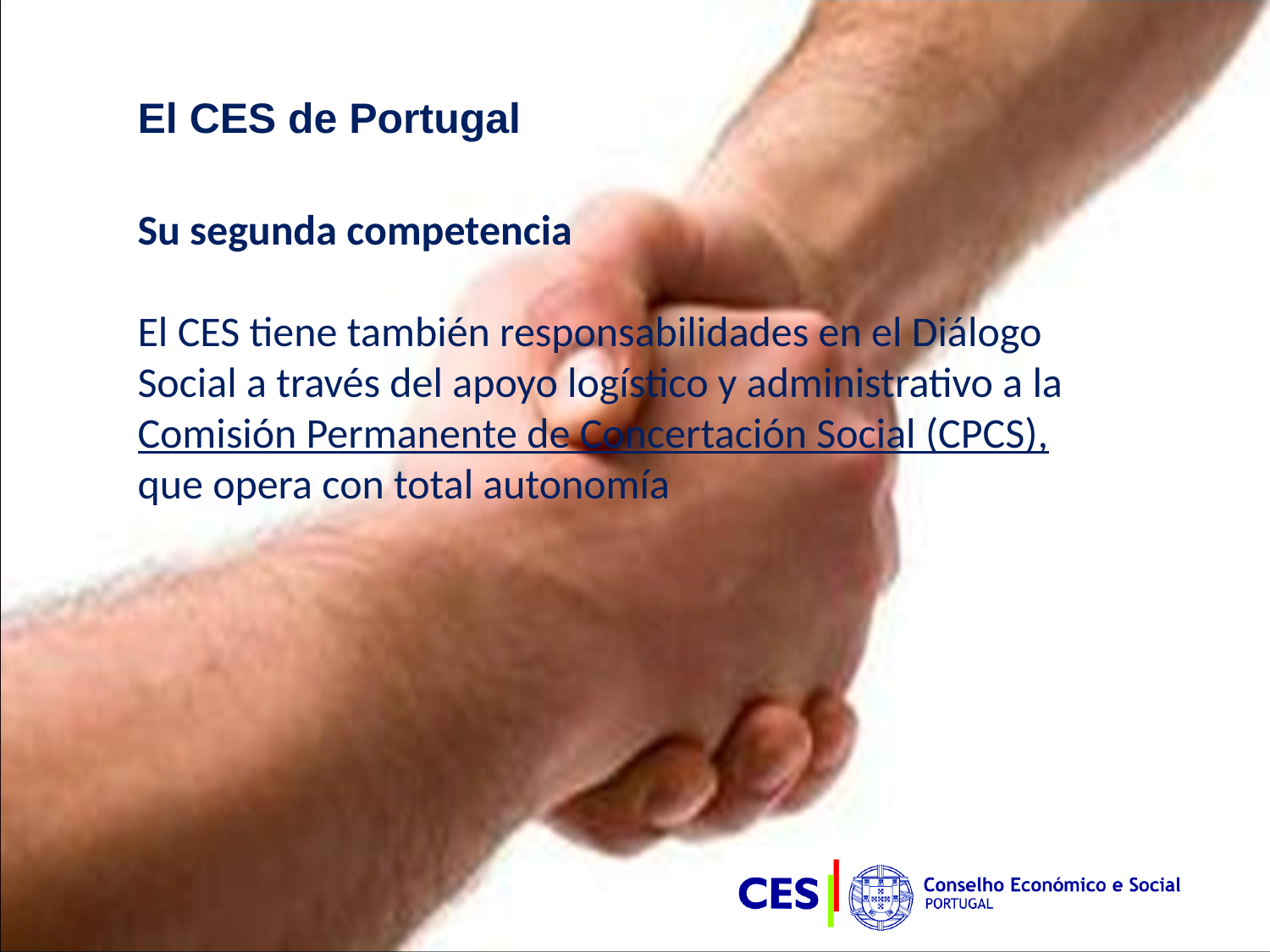

El CES de Portugal
Su segunda competencia

El CES tiene también responsabilidades en el Diálogo Social a través del apoyo logístico y administrativo a la Comisión Permanente de Concertación Social (CPCS), que opera con total autonomía